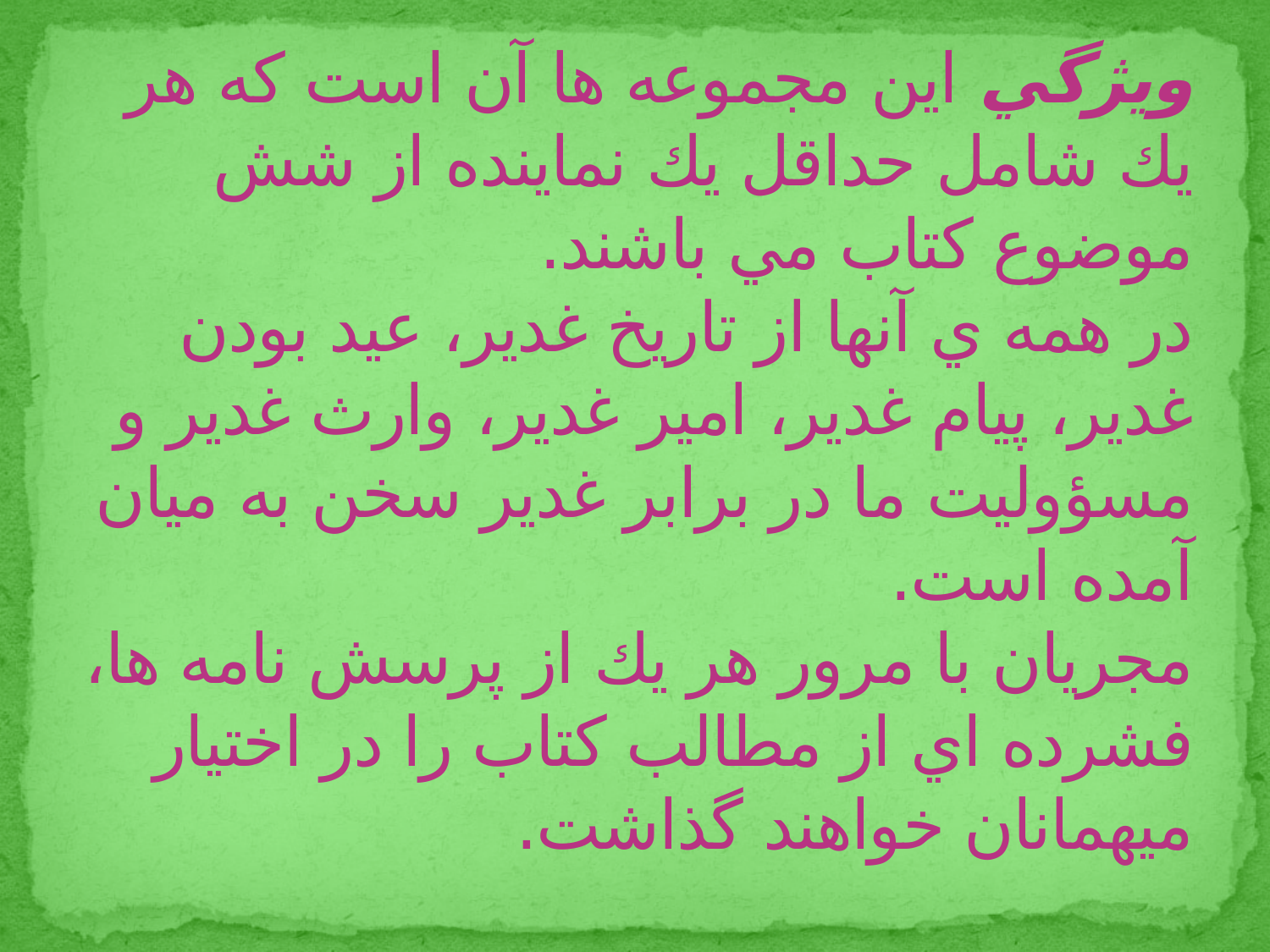

# ويژگي اين مجموعه ها آن است كه هر يك شامل حداقل يك نماينده از شش موضوع كتاب مي باشند. در همه ي آنها از تاريخ غدير، عيد بودن غدير، پيام غدير، امير غدير، وارث غدير و مسؤوليت ما در برابر غدير سخن به ميان آمده است. مجريان با مرور هر يك از پرسش نامه ها، فشرده اي از مطالب كتاب را در اختيار ميهمانان خواهند گذاشت.